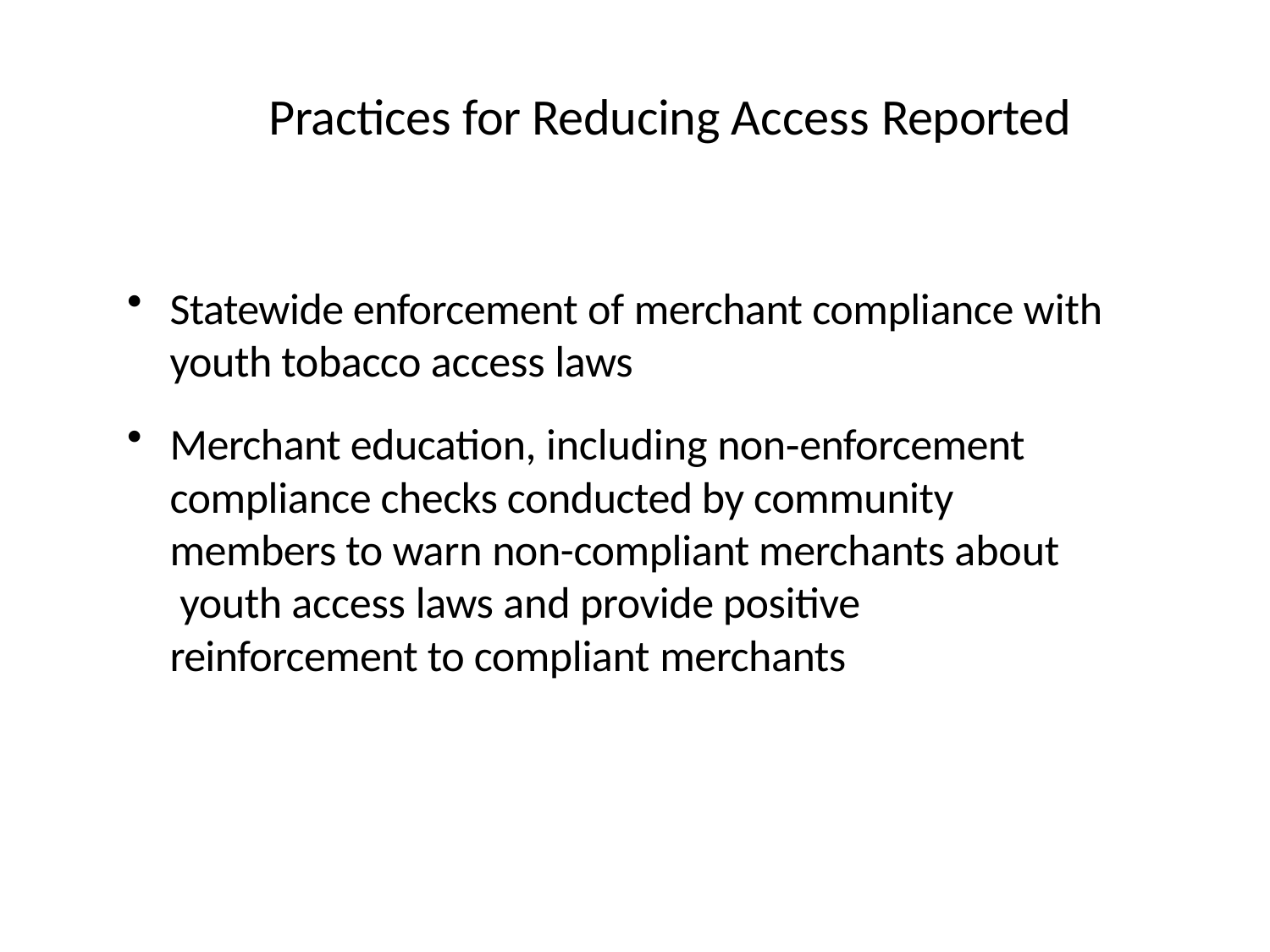

# Practices for Reducing Access Reported
Statewide enforcement of merchant compliance with  youth tobacco access laws
Merchant education, including non‐enforcement  compliance checks conducted by community  members to warn non-compliant merchants about  youth access laws and provide positive  reinforcement to compliant merchants
32